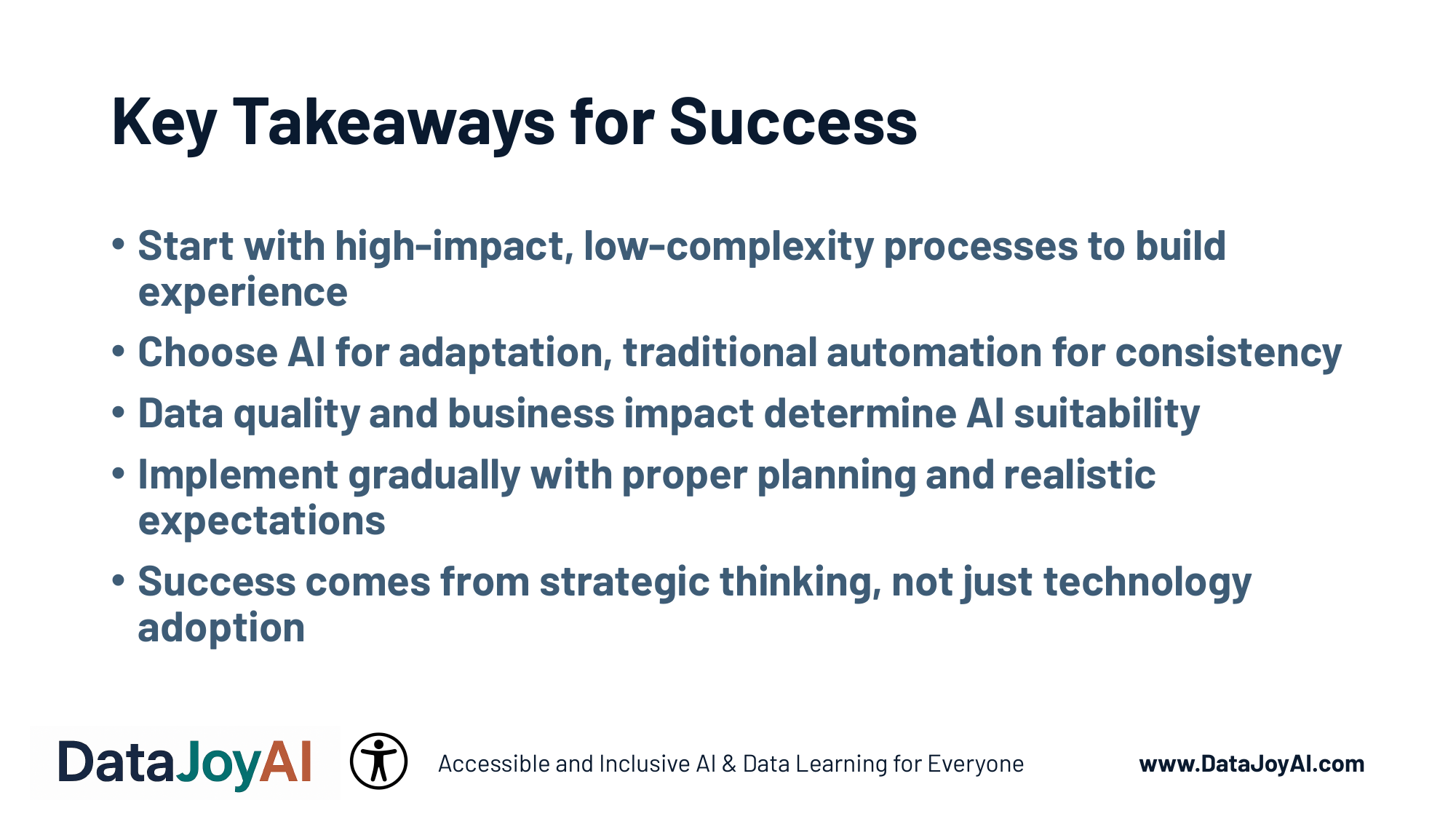

# Key Takeaways for Success
Start with high-impact, low-complexity processes to build experience
Choose AI for adaptation, traditional automation for consistency
Data quality and business impact determine AI suitability
Implement gradually with proper planning and realistic expectations
Success comes from strategic thinking, not just technology adoption